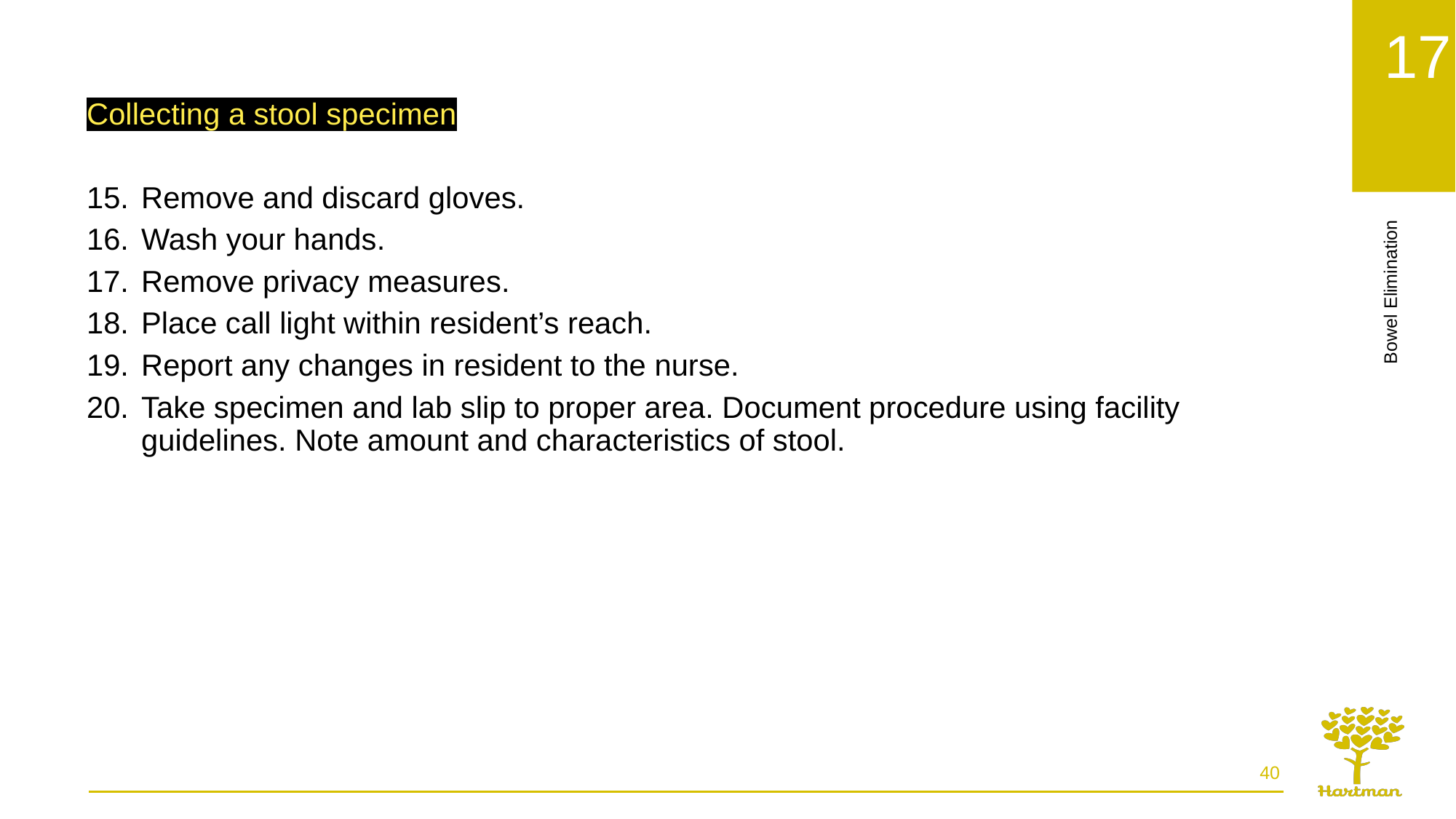

Collecting a stool specimen

Remove and discard gloves.
Wash your hands.
Remove privacy measures.
Place call light within resident’s reach.
Report any changes in resident to the nurse.
Take specimen and lab slip to proper area. Document procedure using facility guidelines. Note amount and characteristics of stool.

40